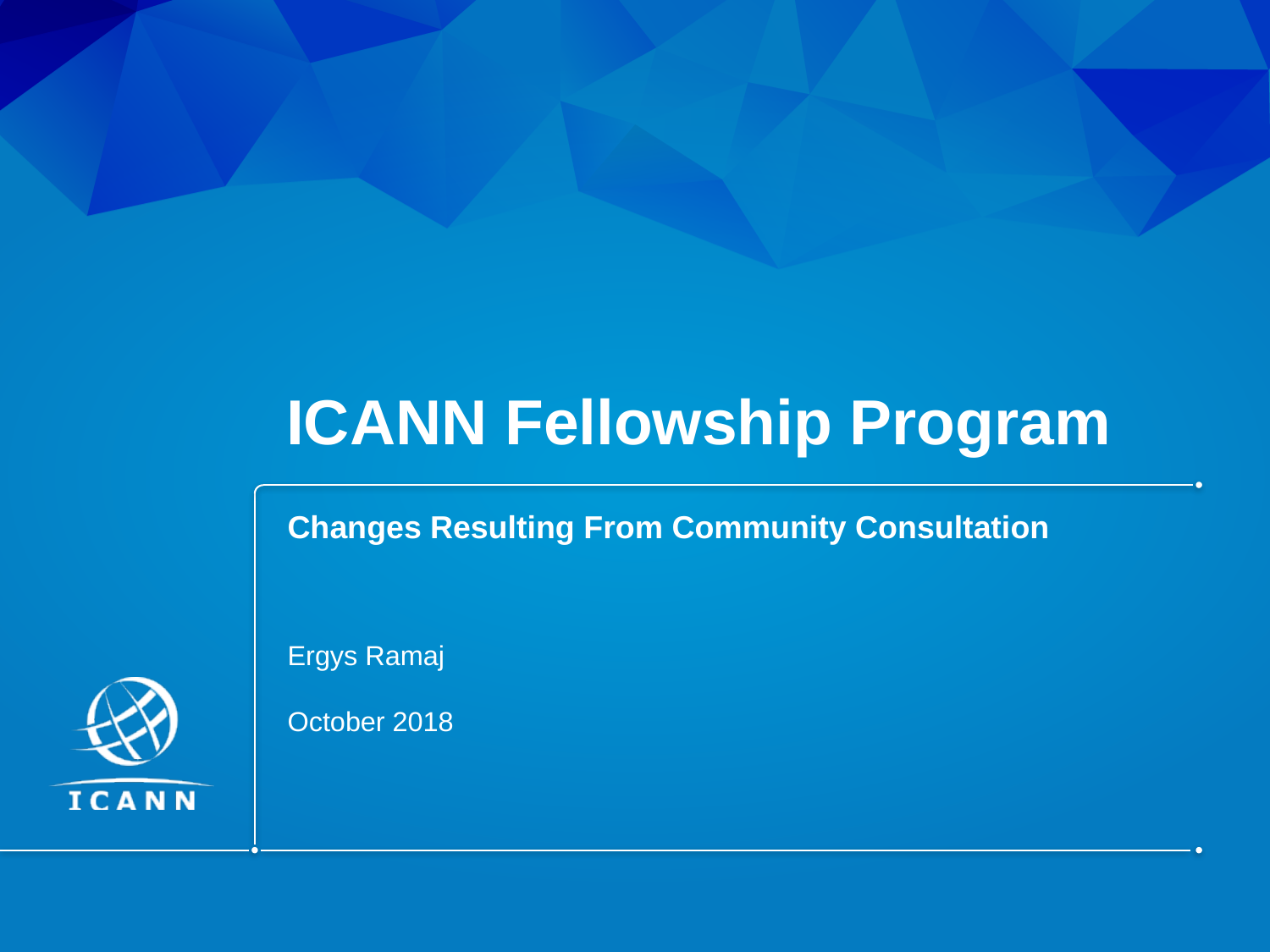

# ICANN Fellowship Program
Changes Resulting From Community Consultation
Ergys Ramaj

October 2018